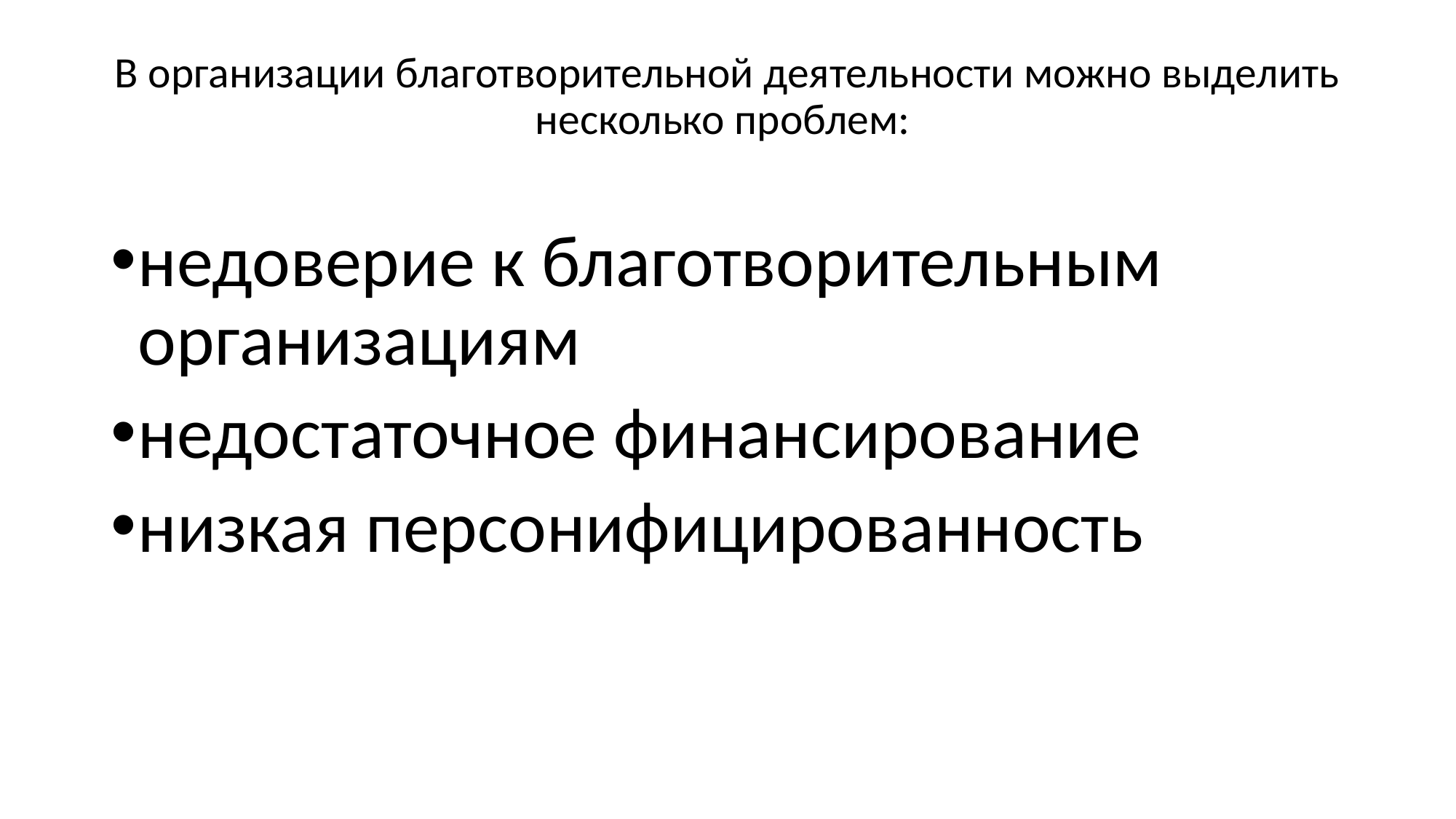

# В организации благотворительной деятельности можно выделить несколько проблем:
недоверие к благотворительным организациям
недостаточное финансирование
низкая персонифицированность